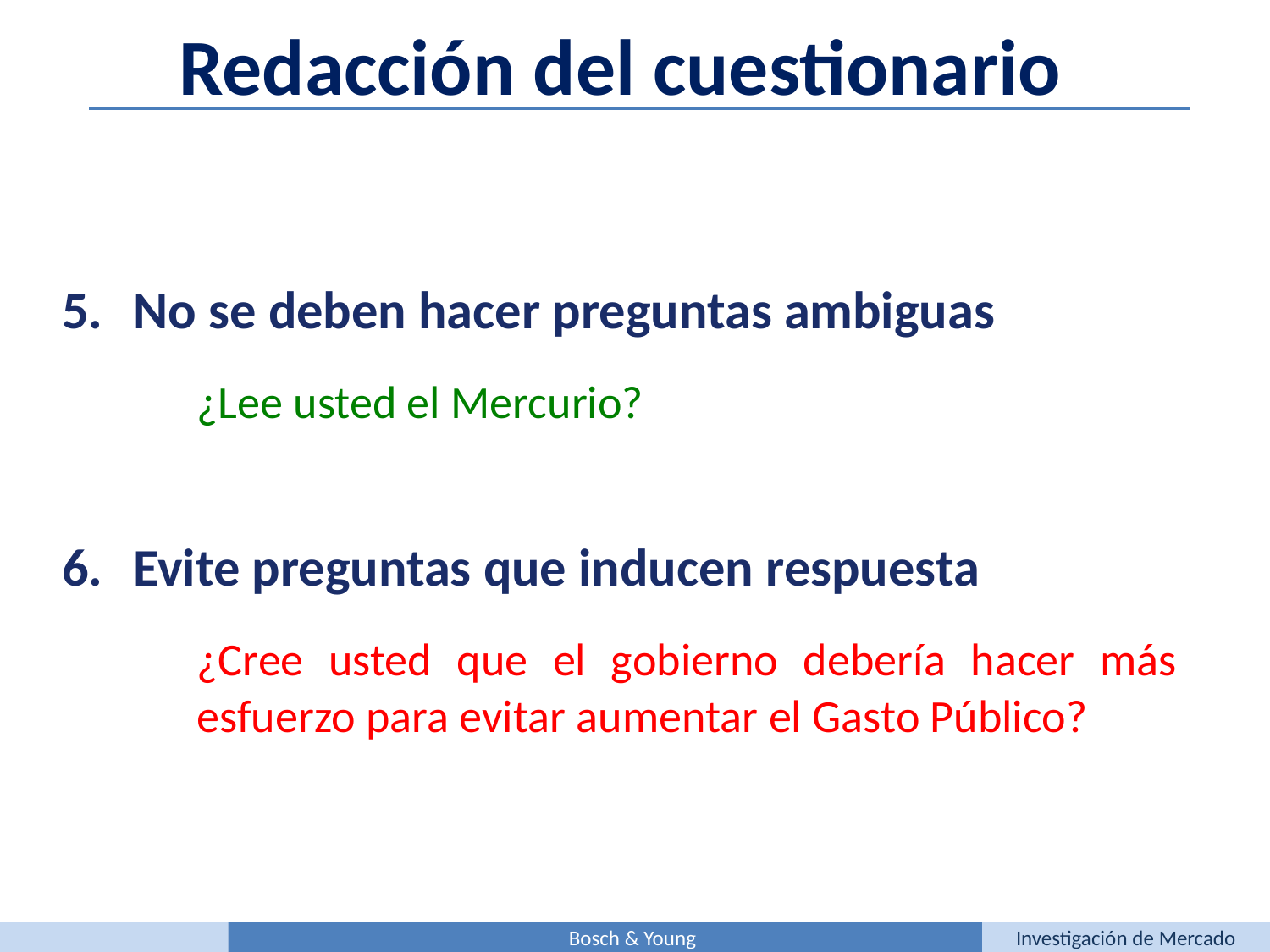

Redacción del cuestionario
No se deben hacer preguntas ambiguas
	¿Lee usted el Mercurio?

Evite preguntas que inducen respuesta
	¿Cree usted que el gobierno debería hacer más esfuerzo para evitar aumentar el Gasto Público?

Bosch & Young
Investigación de Mercado